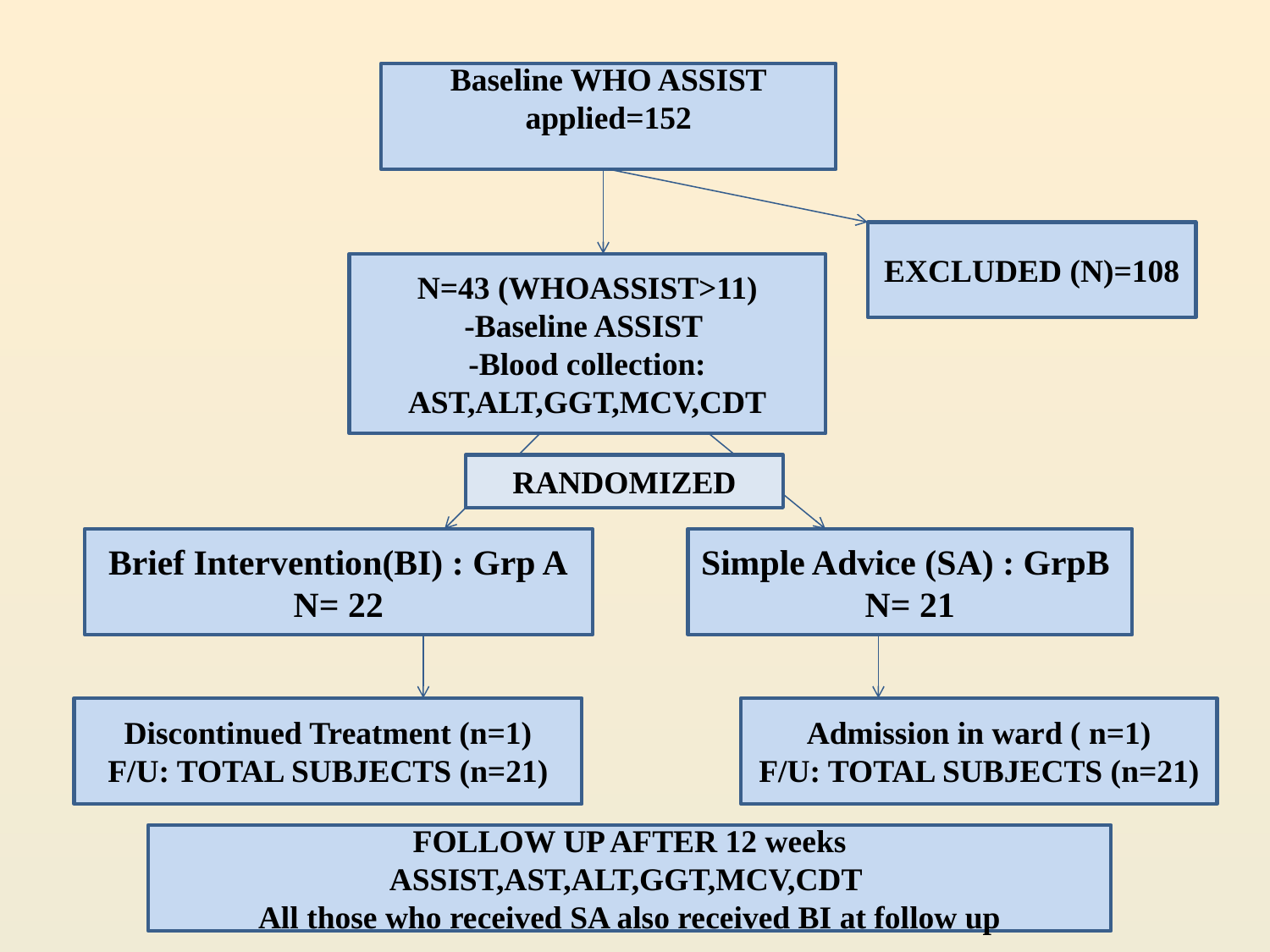

Baseline WHO ASSIST applied=152

EXCLUDED (N)=108
N=43 (WHOASSIST>11)
-Baseline ASSIST
-Blood collection: AST,ALT,GGT,MCV,CDT
RANDOMIZED
Brief Intervention(BI) : Grp A
N= 22
Simple Advice (SA) : GrpB
N= 21
Discontinued Treatment (n=1)
F/U: TOTAL SUBJECTS (n=21)
Admission in ward ( n=1)
F/U: TOTAL SUBJECTS (n=21)

FOLLOW UP AFTER 12 weeks
ASSIST,AST,ALT,GGT,MCV,CDT
All those who received SA also received BI at follow up